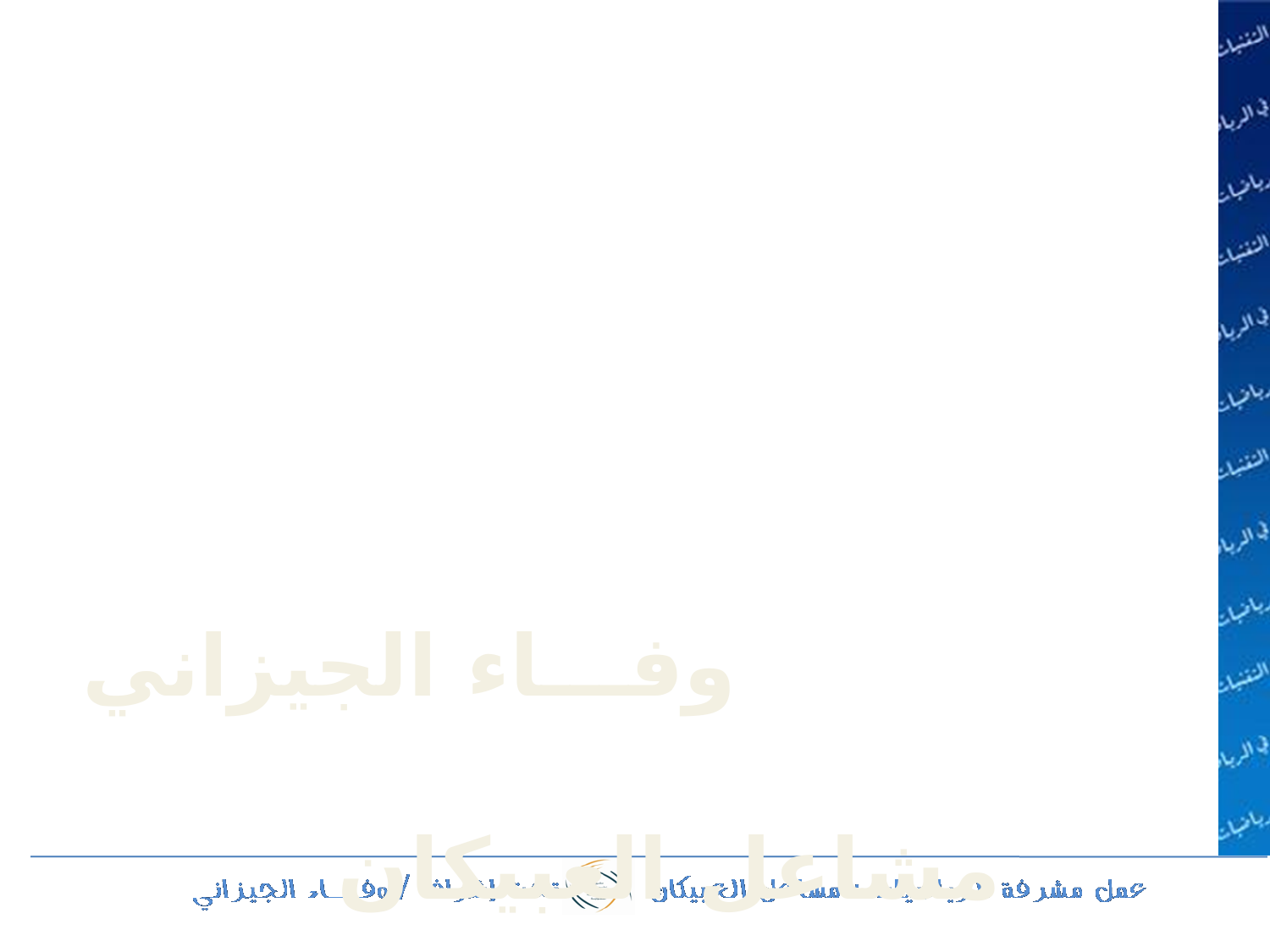

انتظرونا ..
وسنقدم المزيد بإذنه تعالى..
ولا تحرمونا من إبداء آرائكم ومقترحاتكم
فأنتم مرآتنا ..

وفـــاء الجيزاني
                                        مشاعل العبيكان